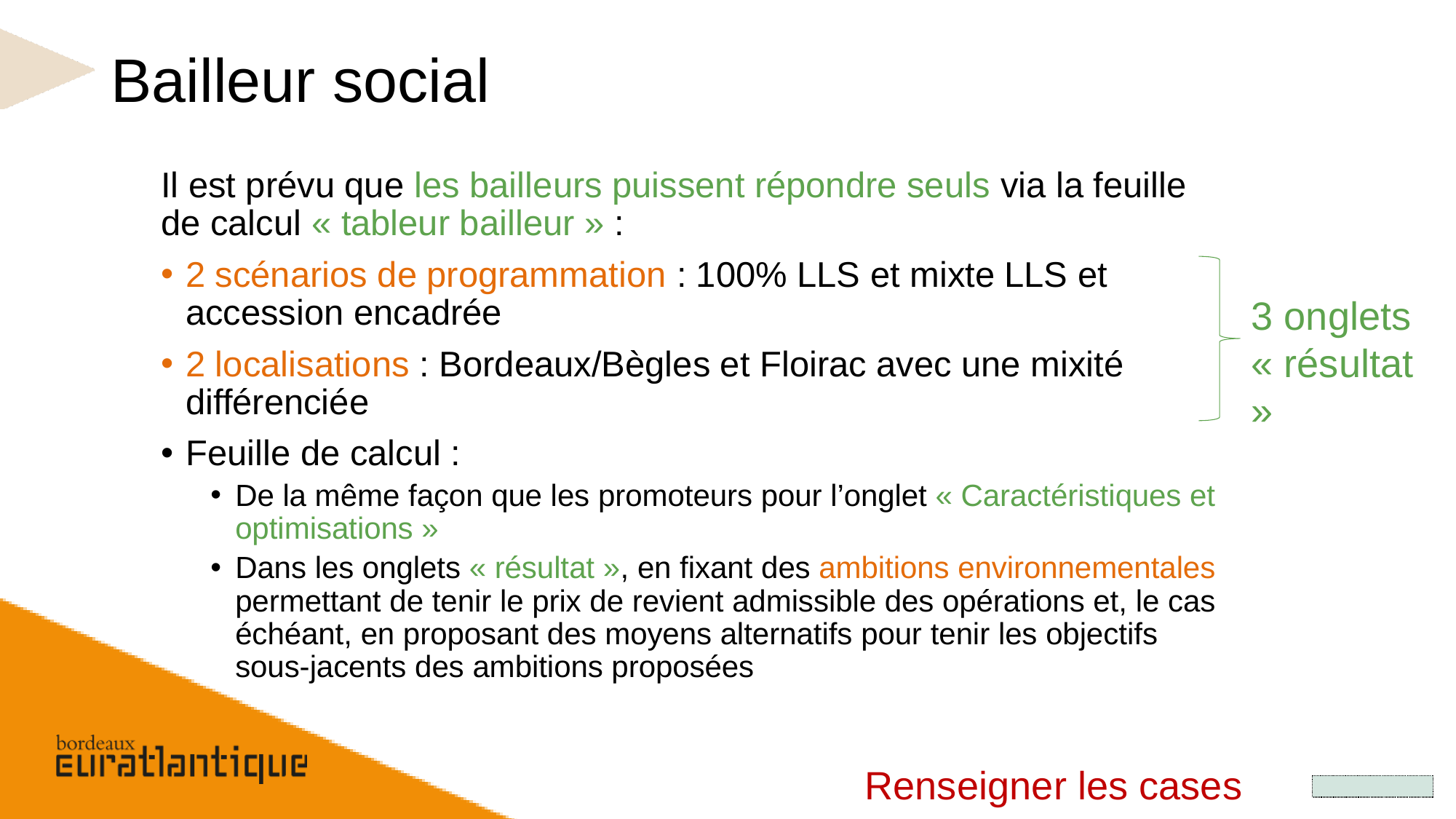

# Bailleur social
Il est prévu que les bailleurs puissent répondre seuls via la feuille de calcul « tableur bailleur » :
2 scénarios de programmation : 100% LLS et mixte LLS et accession encadrée
2 localisations : Bordeaux/Bègles et Floirac avec une mixité différenciée
Feuille de calcul :
De la même façon que les promoteurs pour l’onglet « Caractéristiques et optimisations »
Dans les onglets « résultat », en fixant des ambitions environnementales permettant de tenir le prix de revient admissible des opérations et, le cas échéant, en proposant des moyens alternatifs pour tenir les objectifs sous-jacents des ambitions proposées

3 onglets « résultat »
Renseigner les cases vertes